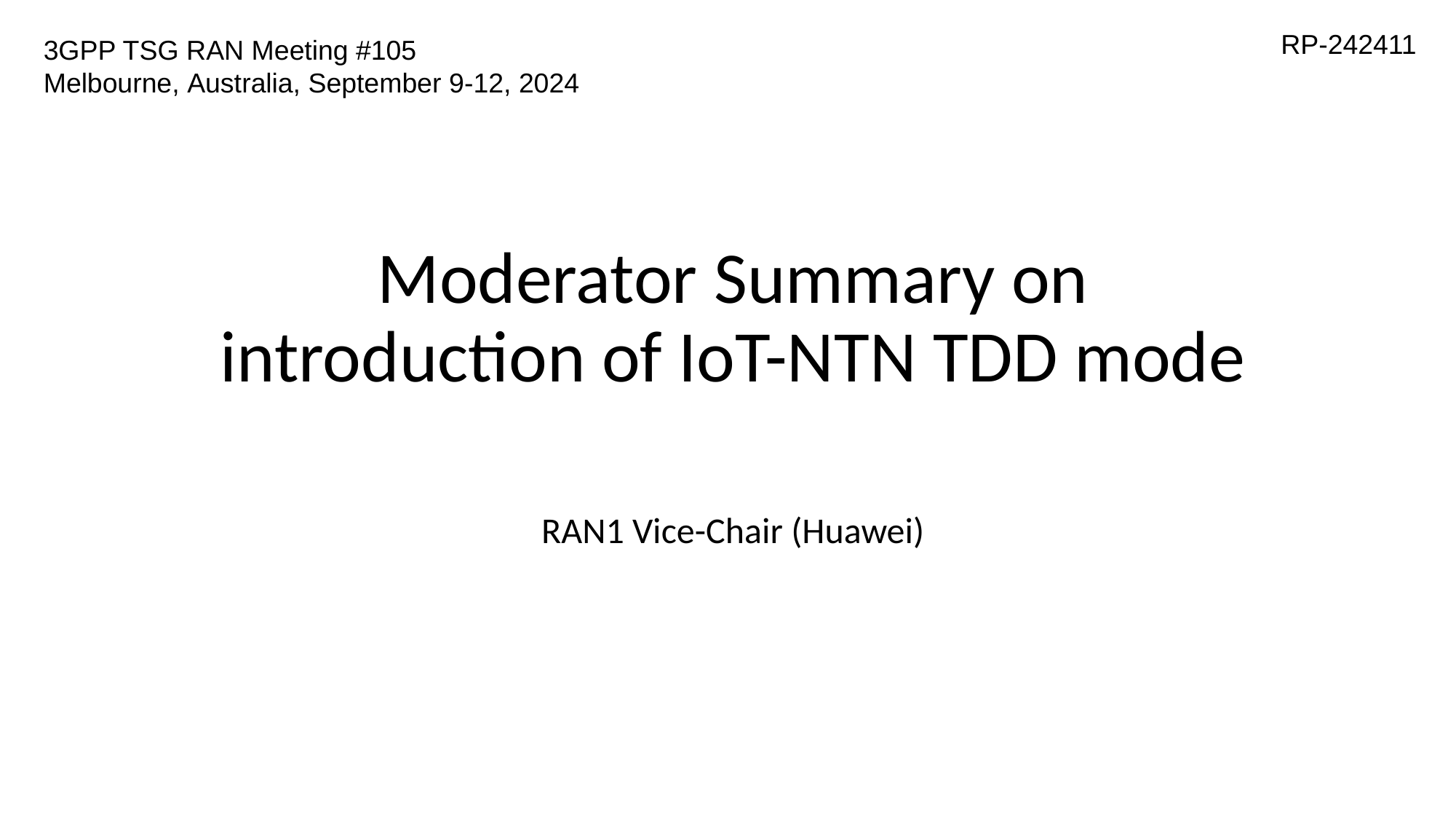

RP-242411
3GPP TSG RAN Meeting #105
Melbourne, Australia, September 9-12, 2024
# Moderator Summary on introduction of IoT-NTN TDD mode
RAN1 Vice-Chair (Huawei)